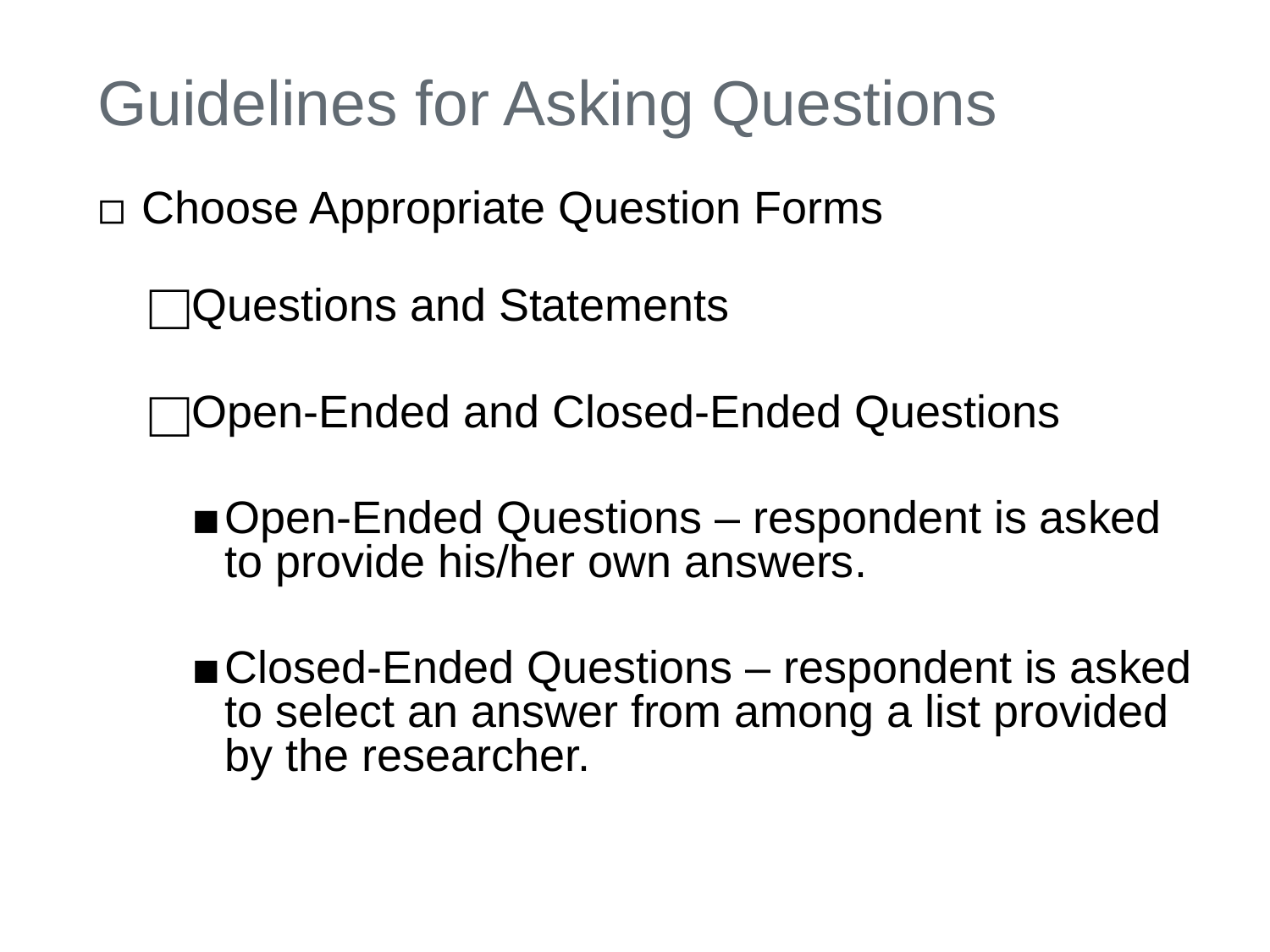

# Guidelines for Asking Questions
Choose Appropriate Question Forms

Questions and Statements

Open-Ended and Closed-Ended Questions

Open-Ended Questions – respondent is asked to provide his/her own answers.

Closed-Ended Questions – respondent is asked to select an answer from among a list provided by the researcher.